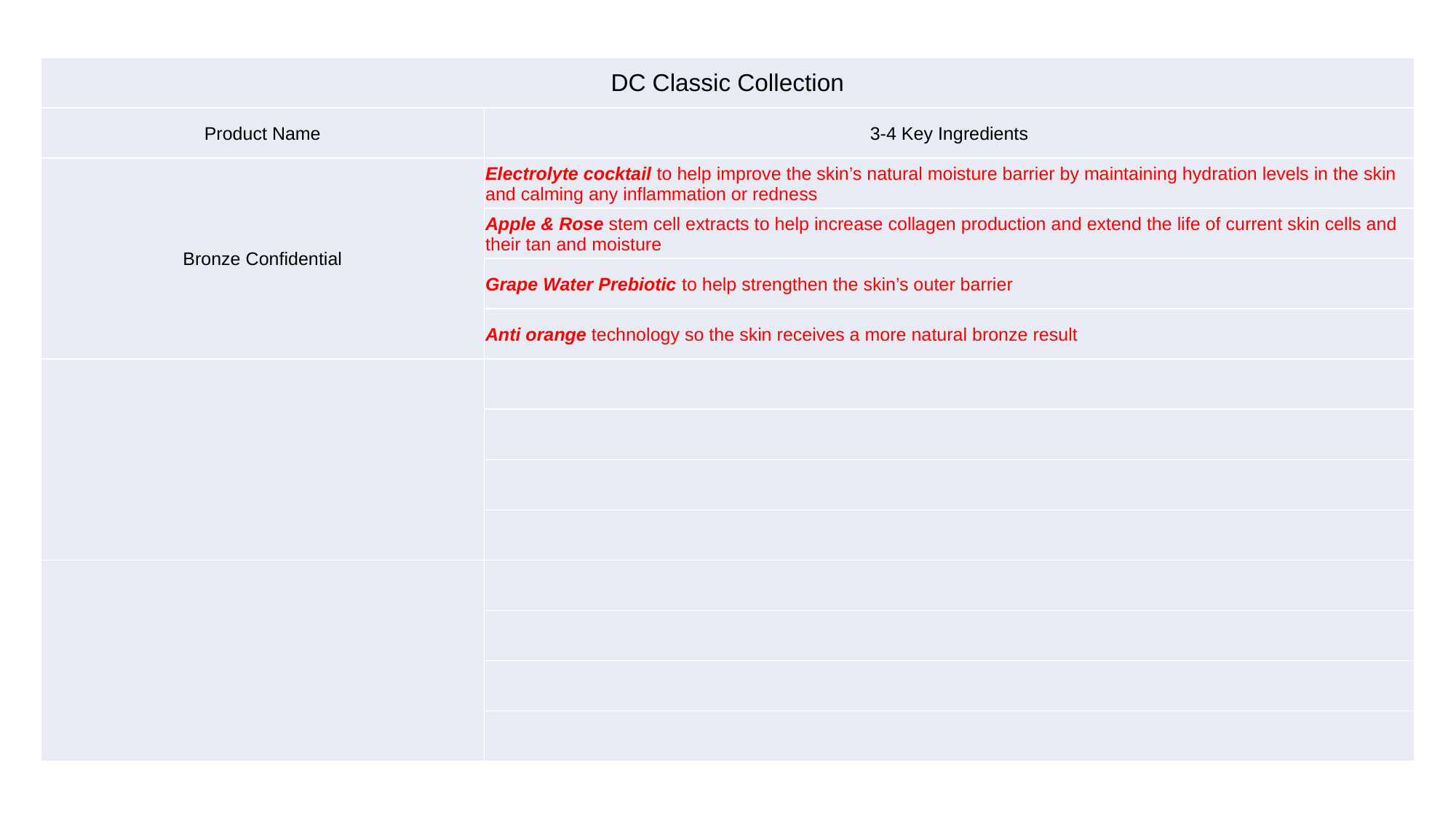

| DC Classic Collection |  |
| --- | --- |
| Product Name | 3-4 Key Ingredients |
| Bronze Confidential | Electrolyte cocktail to help improve the skin’s natural moisture barrier by maintaining hydration levels in the skin and calming any inflammation or redness |
|  | Apple & Rose stem cell extracts to help increase collagen production and extend the life of current skin cells and their tan and moisture |
|  | Grape Water Prebiotic to help strengthen the skin’s outer barrier |
|  | Anti orange technology so the skin receives a more natural bronze result |
|  |  |
|  |  |
|  |  |
|  |  |
|  |  |
|  |  |
|  |  |
|  |  |